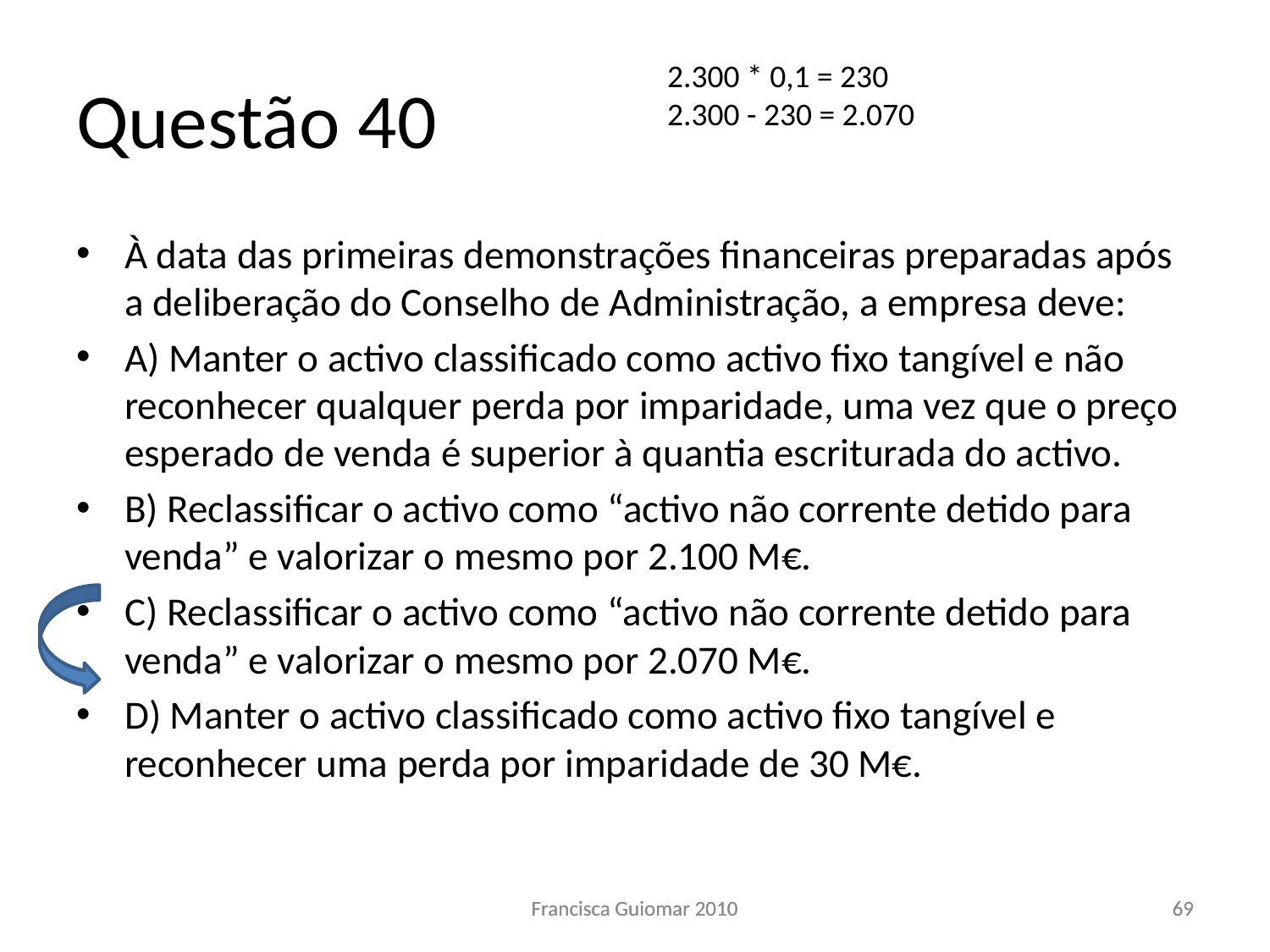

# Questão 40
2.300 * 0,1 = 230
2.300 - 230 = 2.070
À data das primeiras demonstrações financeiras preparadas após a deliberação do Conselho de Administração, a empresa deve:
A) Manter o activo classificado como activo fixo tangível e não reconhecer qualquer perda por imparidade, uma vez que o preço esperado de venda é superior à quantia escriturada do activo.
B) Reclassificar o activo como “activo não corrente detido para venda” e valorizar o mesmo por 2.100 M€.
C) Reclassificar o activo como “activo não corrente detido para venda” e valorizar o mesmo por 2.070 M€.
D) Manter o activo classificado como activo fixo tangível e reconhecer uma perda por imparidade de 30 M€.

Francisca Guiomar 2010
Francisca Guiomar 2010
69
69